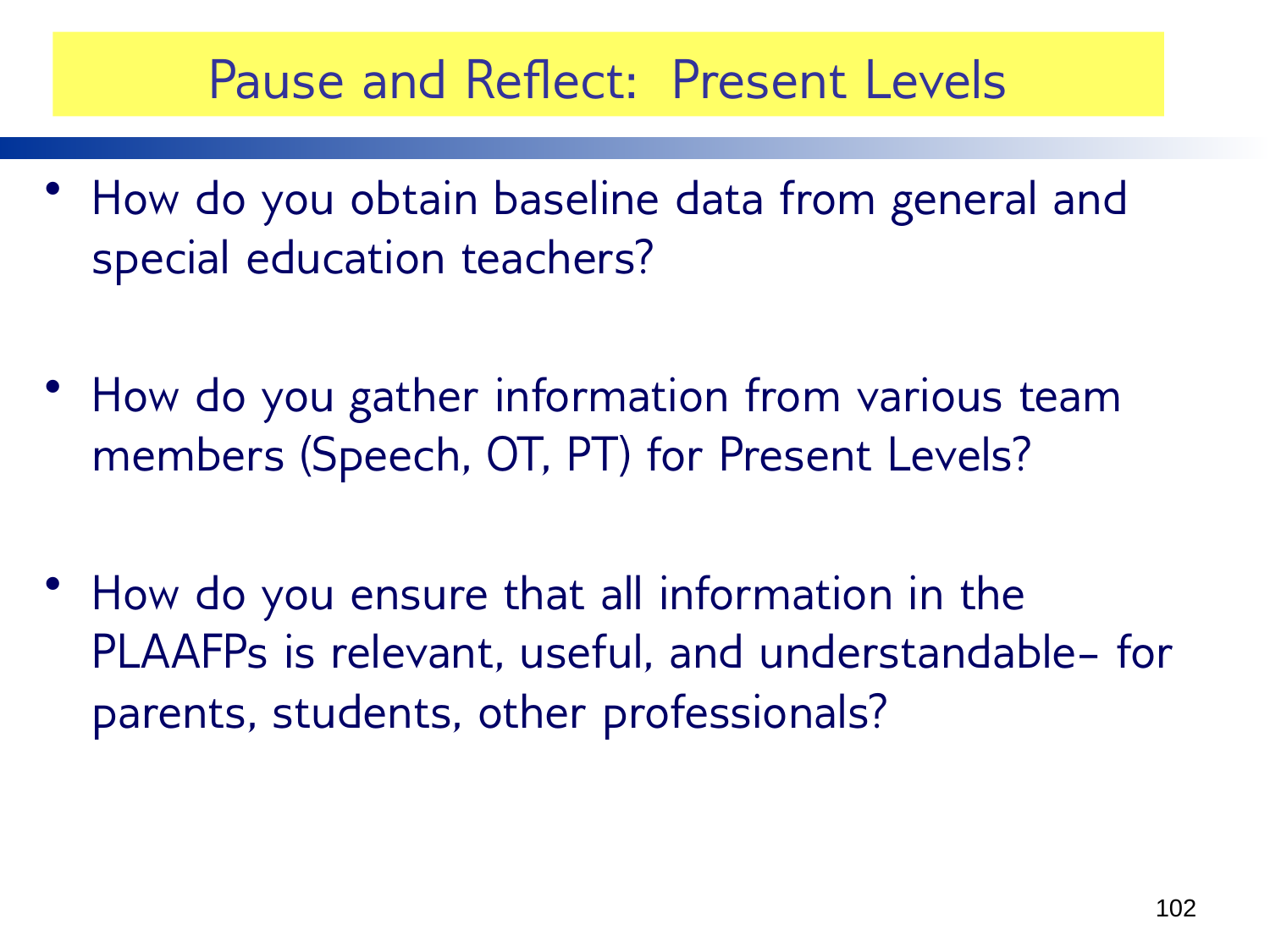

Pause and Reflect:  Present Levels
How do you obtain baseline data from general and special education teachers?

How do you gather information from various team members (Speech, OT, PT) for Present Levels?

How do you ensure that all information in the PLAAFPs is relevant, useful, and understandable– for parents, students, other professionals?

102